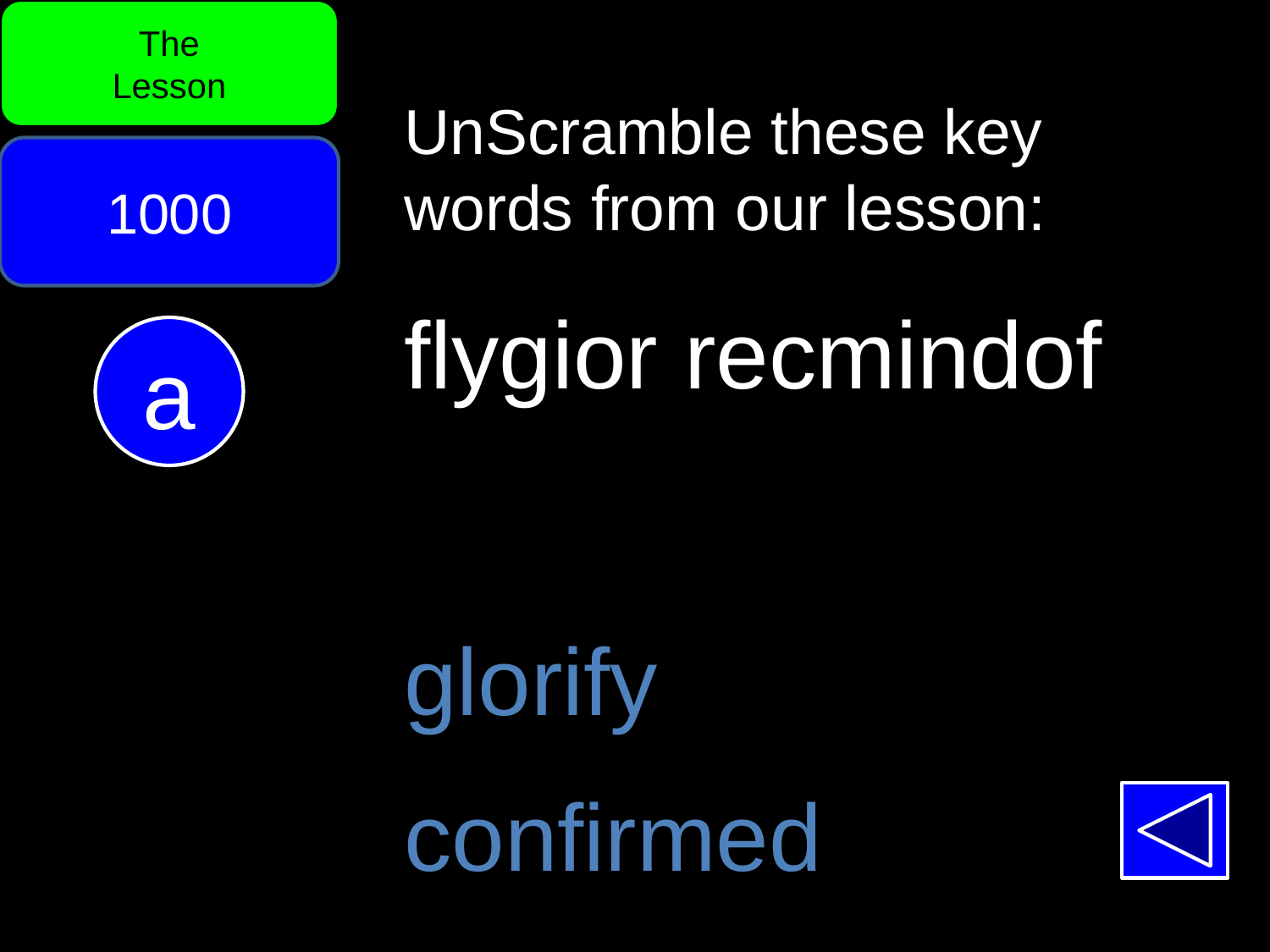

The
Lesson
UnScramble these key words from our lesson:

flygior recmindof
1000
a
glorify

confirmed